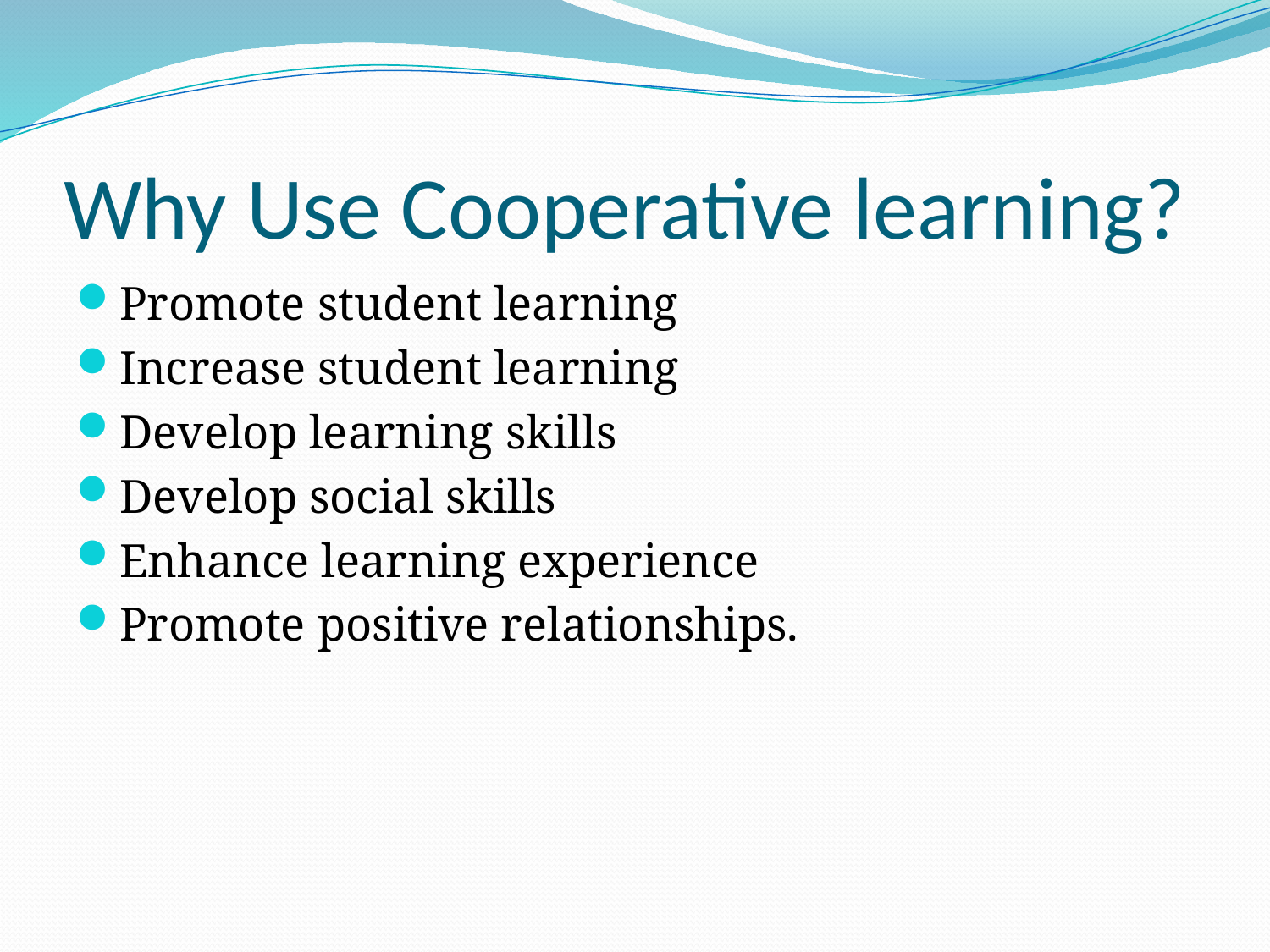

# Why Use Cooperative learning?
Promote student learning
Increase student learning
Develop learning skills
Develop social skills
Enhance learning experience
Promote positive relationships.